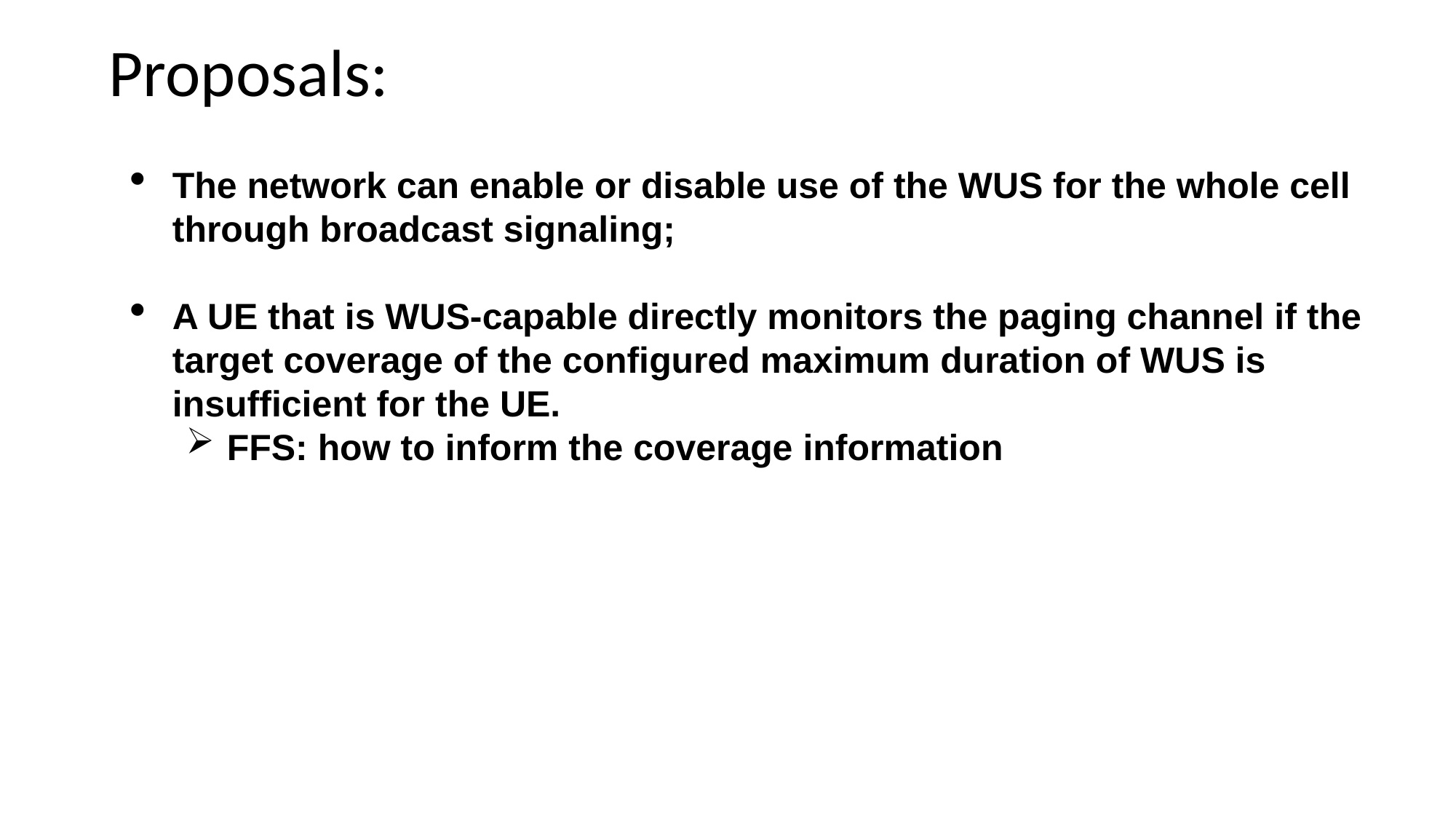

Proposals:
The network can enable or disable use of the WUS for the whole cell through broadcast signaling;

A UE that is WUS-capable directly monitors the paging channel if the target coverage of the configured maximum duration of WUS is insufficient for the UE.
FFS: how to inform the coverage information